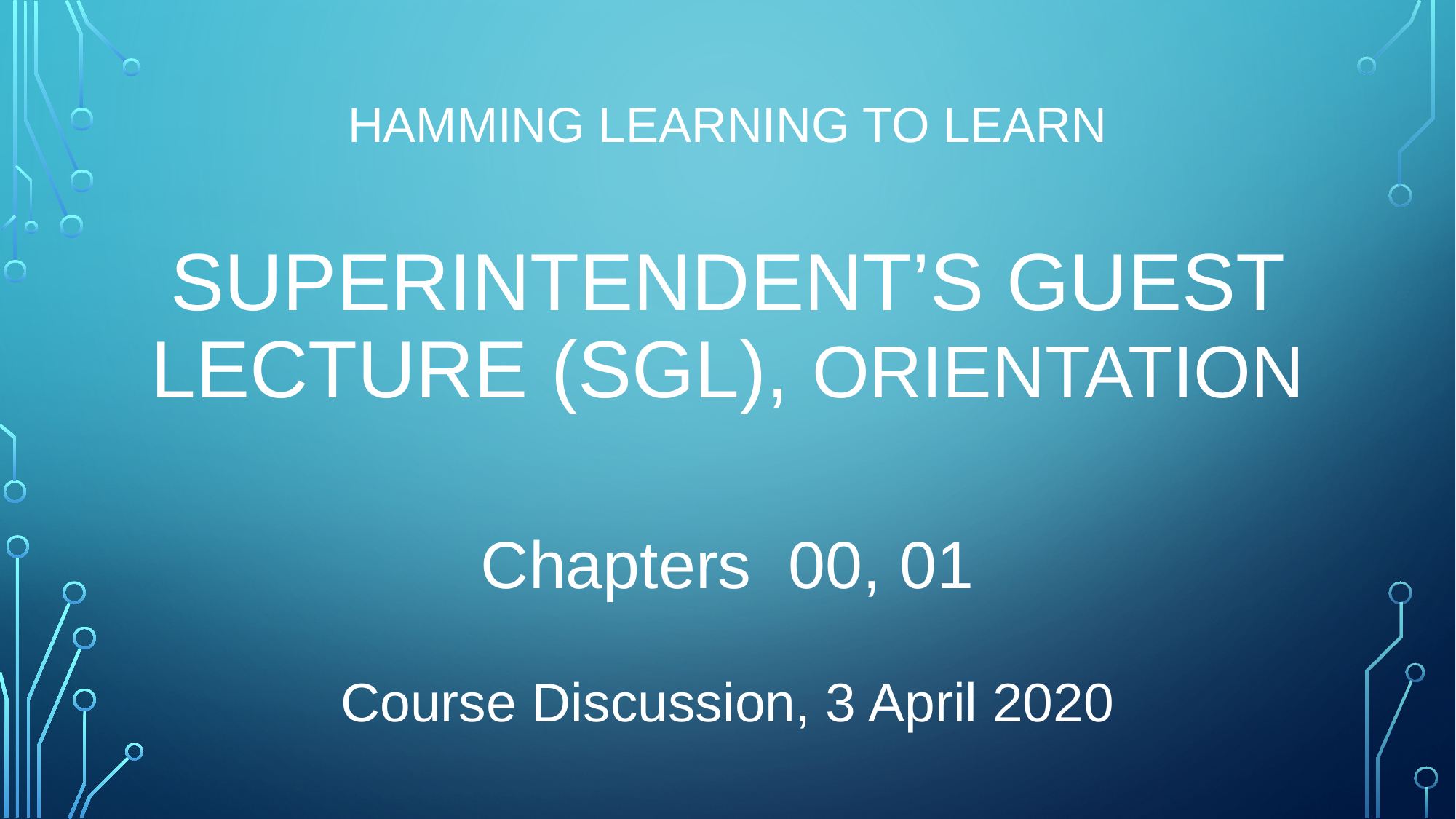

# Hamming Learning to Learn SuperinTendent’s Guest Lecture (SGL), ORIENTATION
Chapters  00, 01

Course Discussion, 3 April 2020